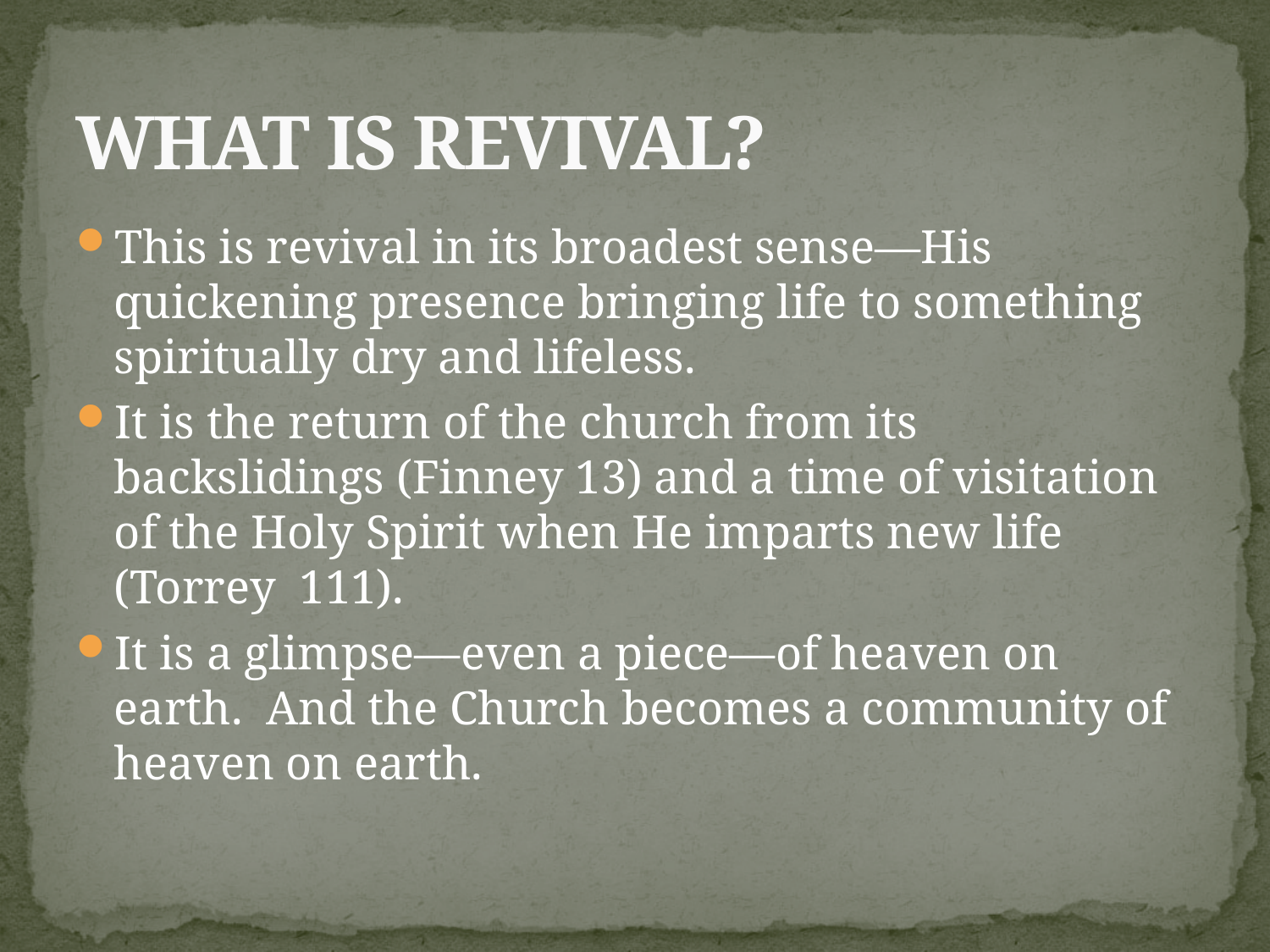

# What is Revival?
This is revival in its broadest sense—His quickening presence bringing life to something spiritually dry and lifeless.
It is the return of the church from its backslidings (Finney 13) and a time of visitation of the Holy Spirit when He imparts new life (Torrey  111).
It is a glimpse—even a piece—of heaven on earth.  And the Church becomes a community of heaven on earth.